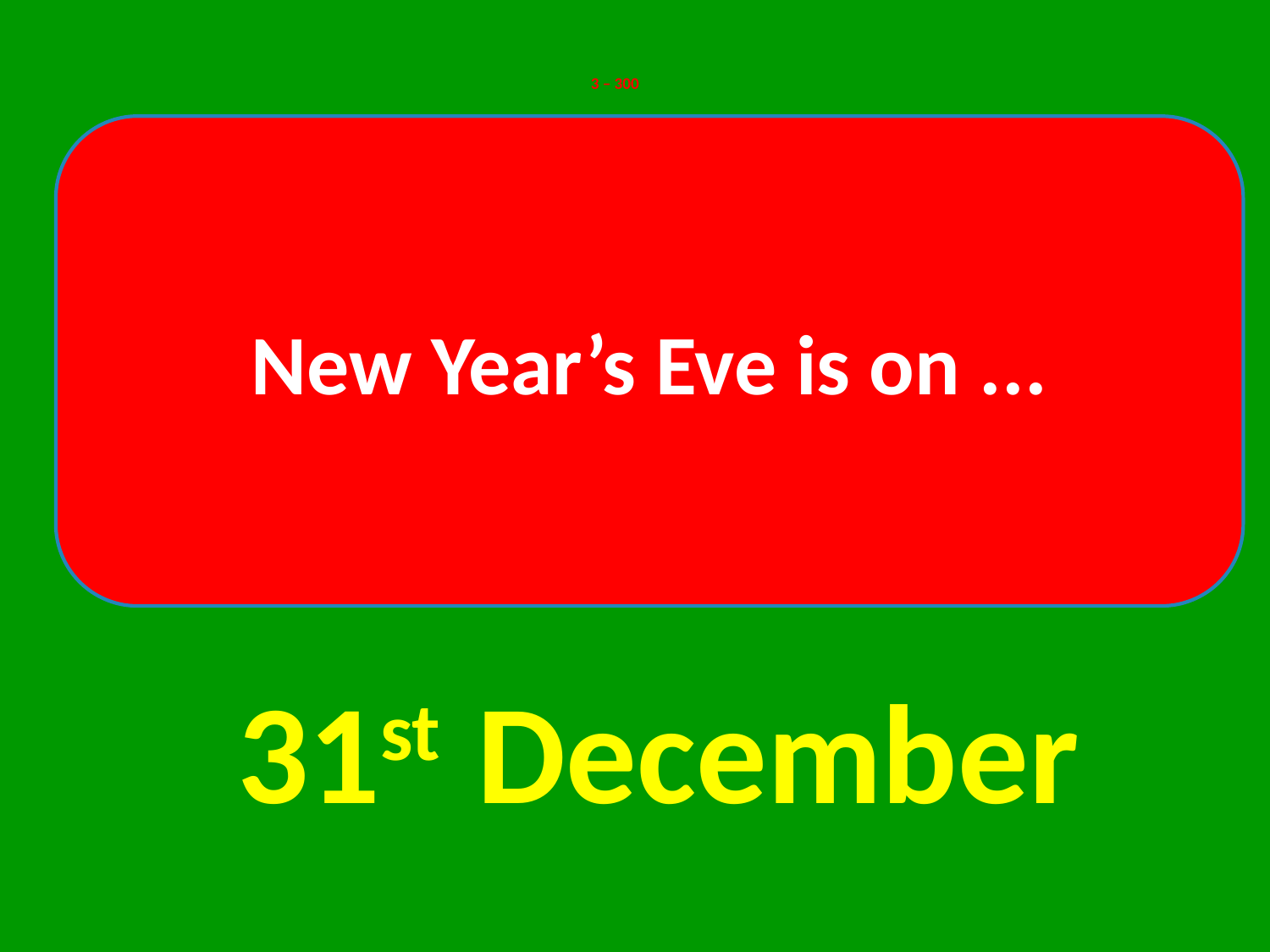

# 3 – 300
New Year’s Eve is on ...

31st  December